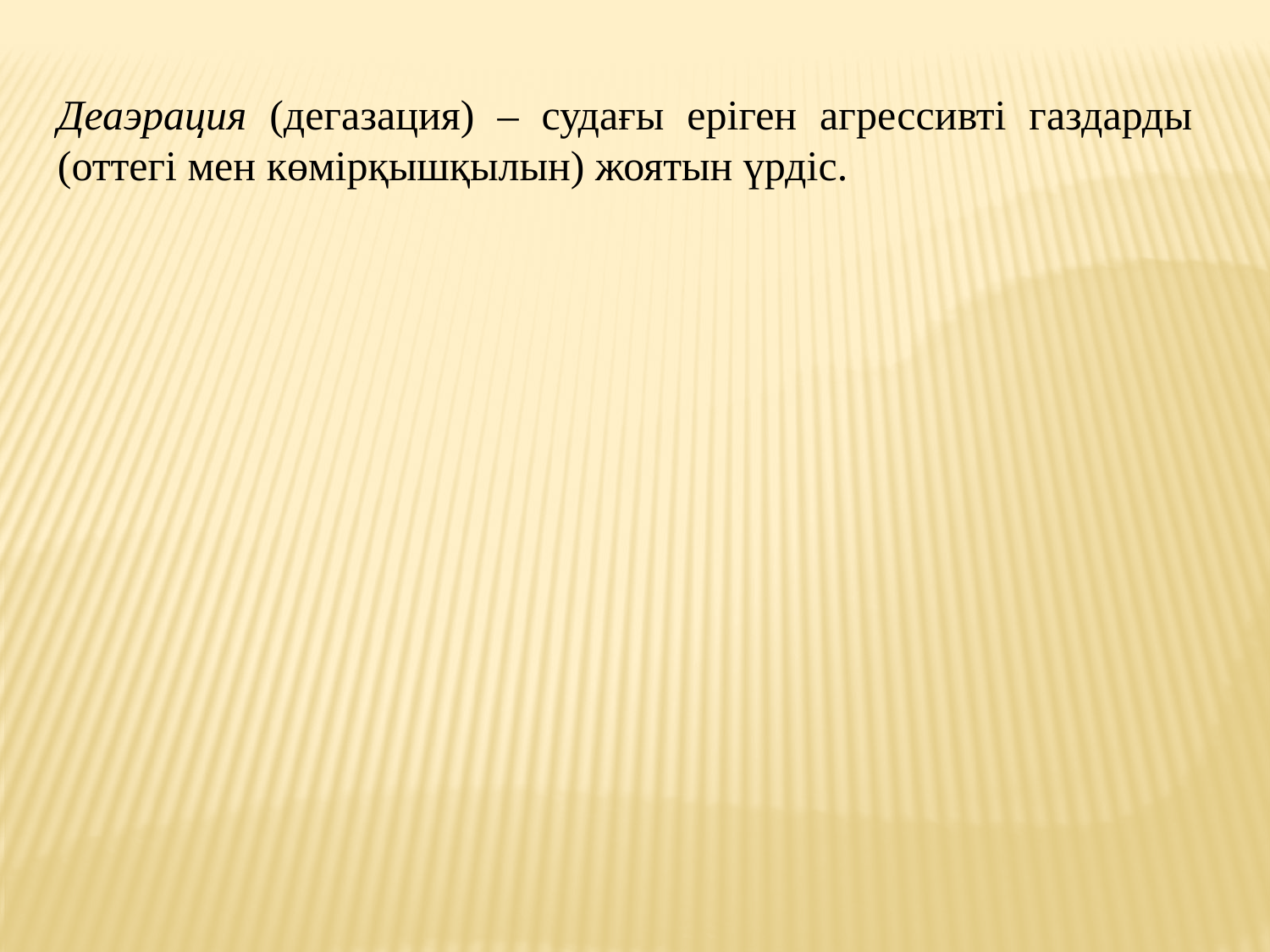

Деаэрация (дегазация) – судағы еріген агрессивті газдарды (оттегі мен көмірқышқылын) жоятын үрдіс.